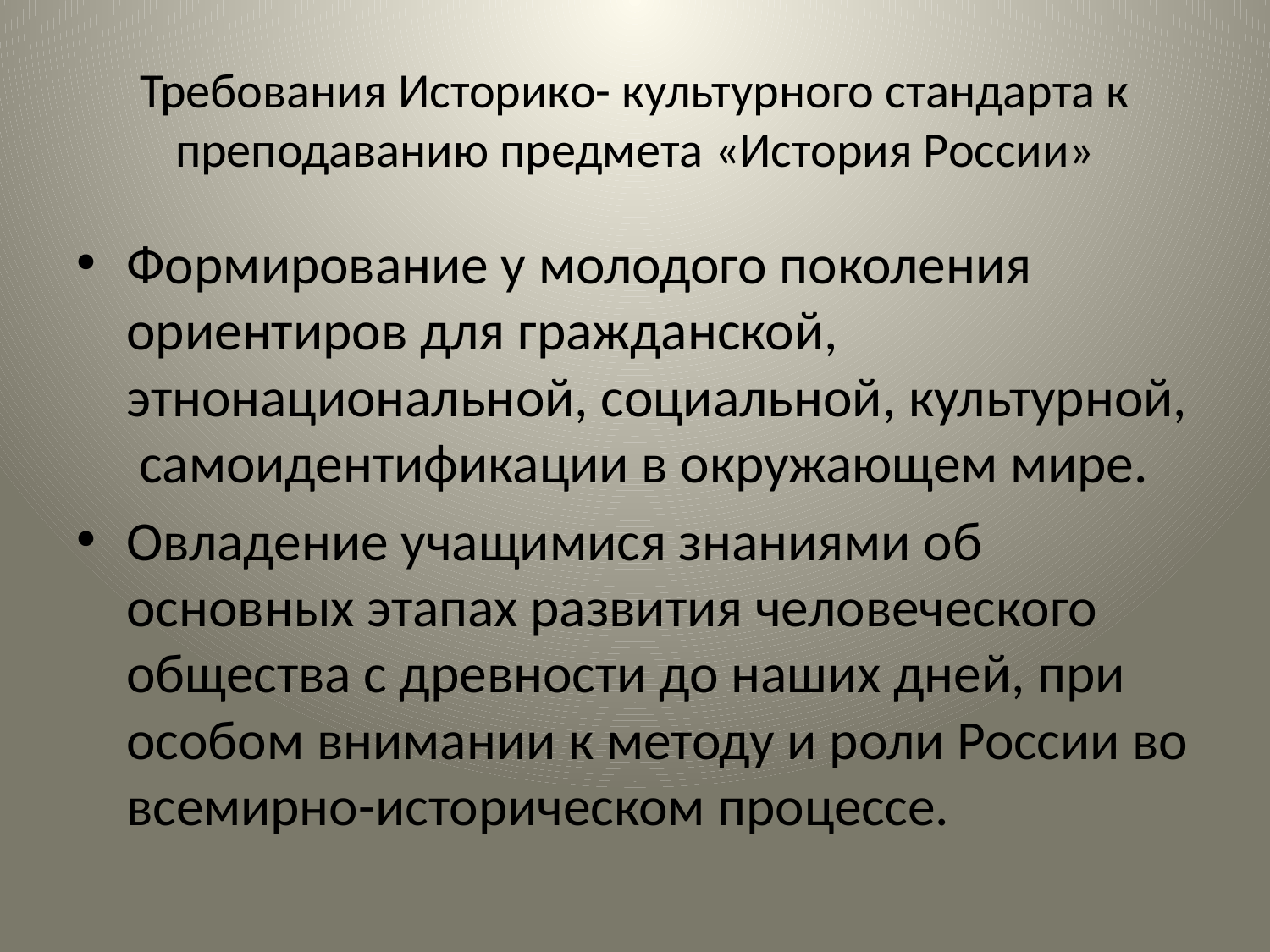

# Требования Историко- культурного стандарта к преподаванию предмета «История России»
Формирование у молодого поколения ориентиров для гражданской, этнонациональной, социальной, культурной,  самоидентификации в окружающем мире.
Овладение учащимися знаниями об основных этапах развития человеческого общества с древности до наших дней, при особом внимании к методу и роли России во всемирно-историческом процессе.